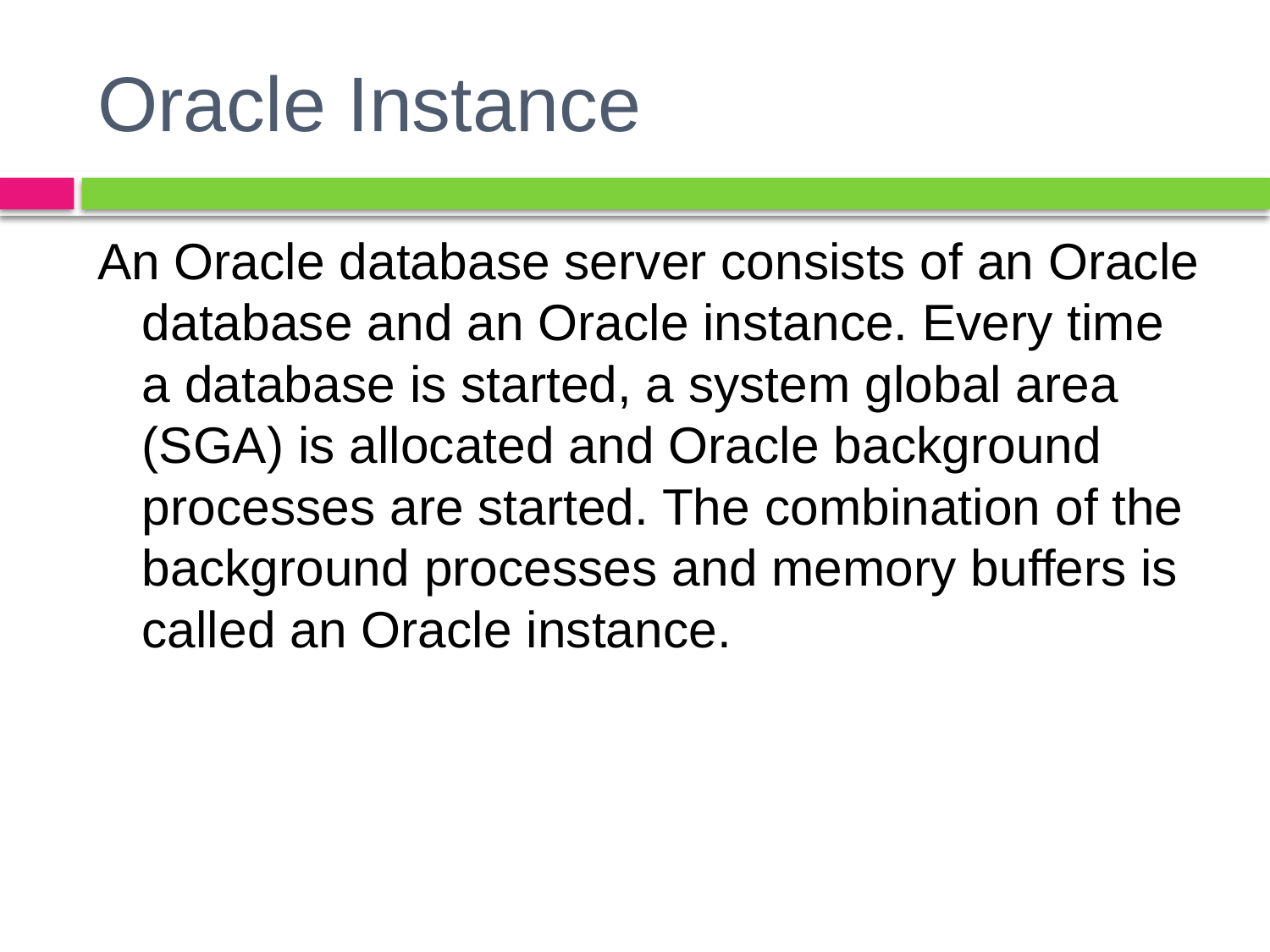

# Oracle Instance
An Oracle database server consists of an Oracle database and an Oracle instance. Every time a database is started, a system global area (SGA) is allocated and Oracle background processes are started. The combination of the background processes and memory buffers is called an Oracle instance.